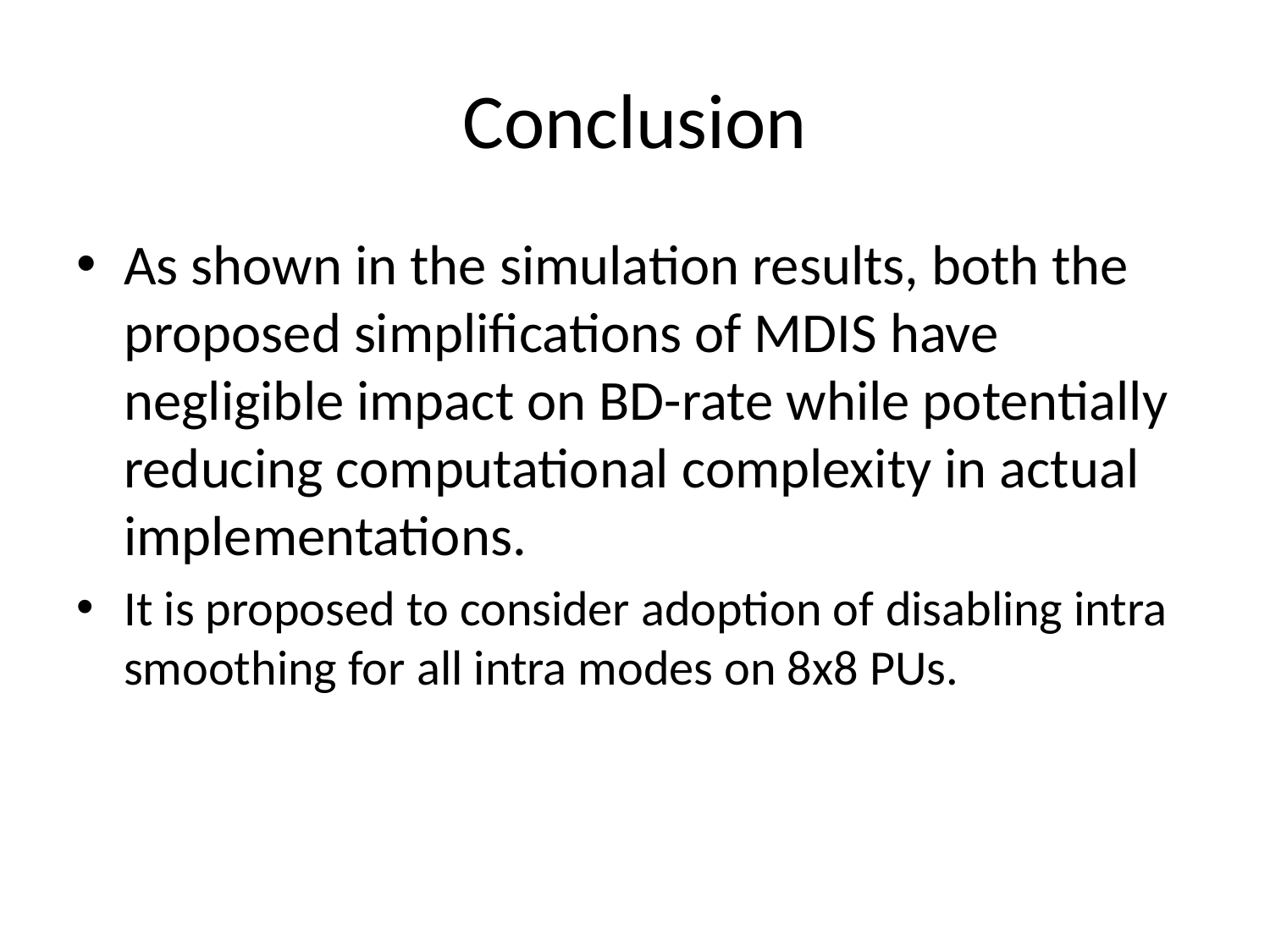

# Conclusion
As shown in the simulation results, both the proposed simplifications of MDIS have negligible impact on BD-rate while potentially reducing computational complexity in actual implementations.
It is proposed to consider adoption of disabling intra smoothing for all intra modes on 8x8 PUs.